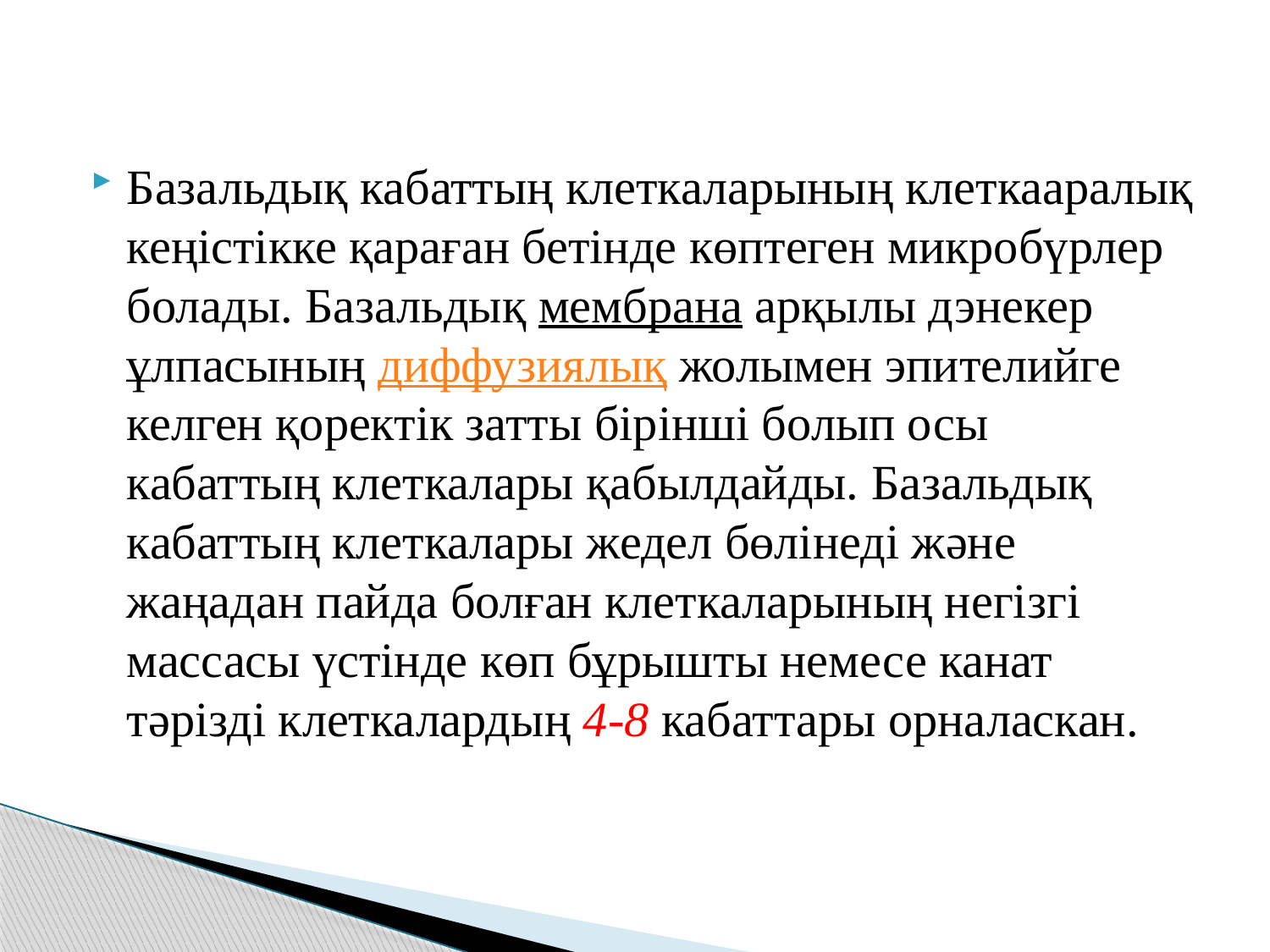

Базальдық кабаттың клеткаларының клеткааралық кеңістікке қараған бетінде көптеген микробүрлер болады. Базальдық мембрана арқылы дэнекер ұлпасының диффузиялық жолымен эпителийге келген қоректік затты бірінші болып осы кабаттың клеткалары қабылдайды. Базальдық кабаттың клеткалары жедел бөлінеді және жаңадан пайда болған клеткаларының негізгі массасы үстінде көп бұрышты немесе канат тәрізді клеткалардың 4-8 кабаттары орналаскан.